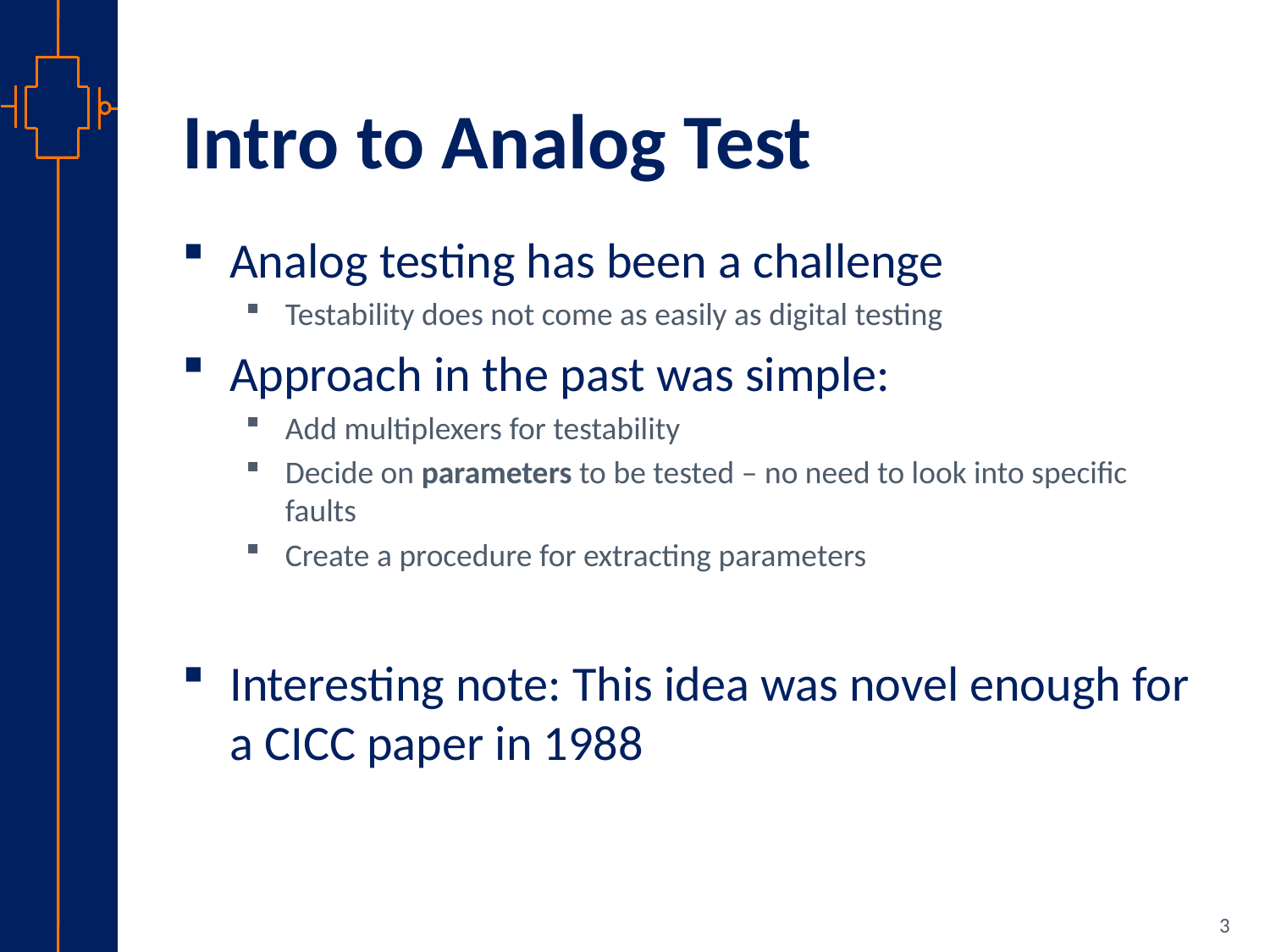

# Intro to Analog Test
Analog testing has been a challenge
Testability does not come as easily as digital testing
Approach in the past was simple:
Add multiplexers for testability
Decide on parameters to be tested – no need to look into specific faults
Create a procedure for extracting parameters

Interesting note: This idea was novel enough for a CICC paper in 1988

3